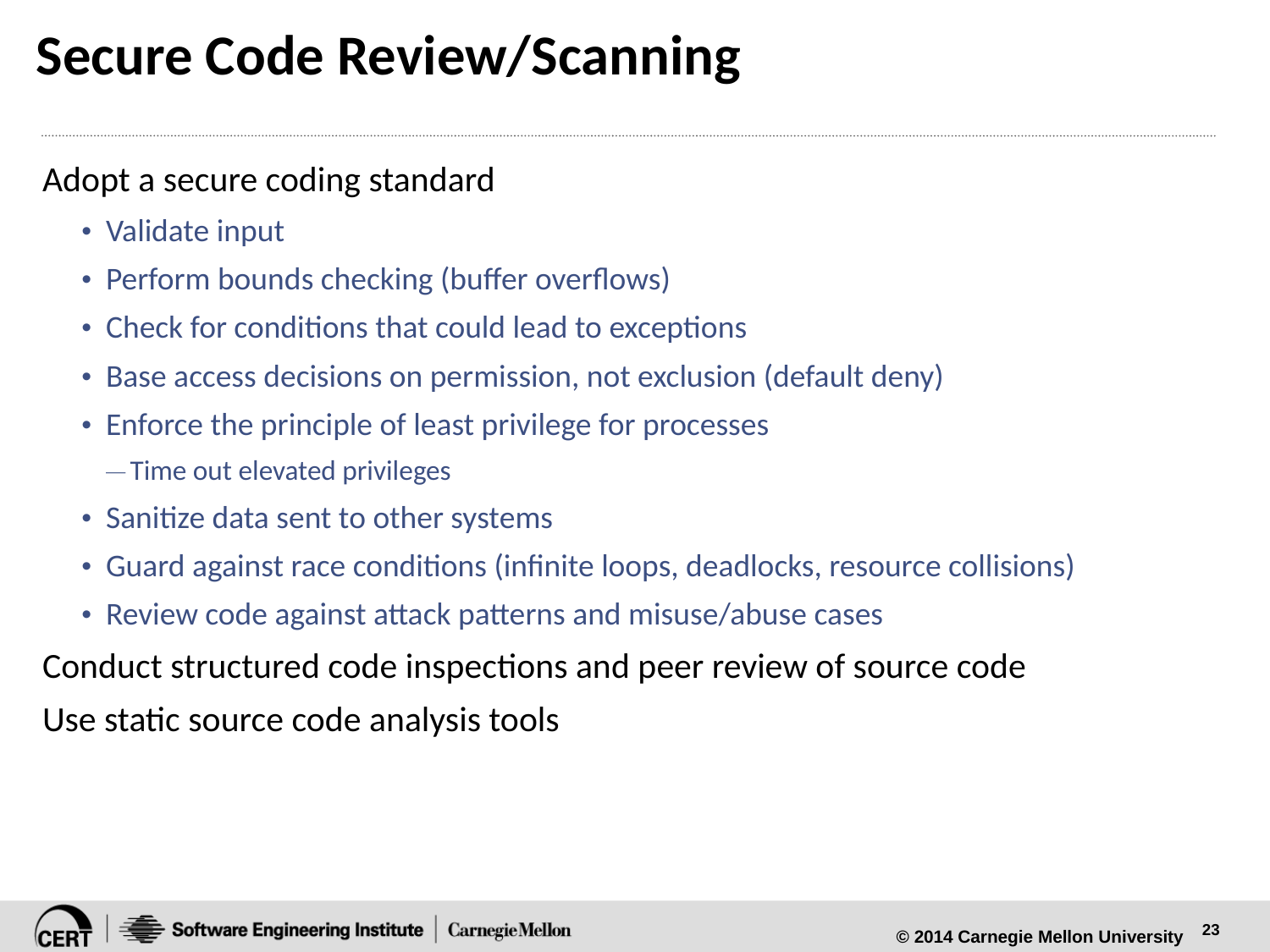

# Secure Code Review/Scanning
Adopt a secure coding standard
Validate input
Perform bounds checking (buffer overflows)
Check for conditions that could lead to exceptions
Base access decisions on permission, not exclusion (default deny)
Enforce the principle of least privilege for processes
Time out elevated privileges
Sanitize data sent to other systems
Guard against race conditions (infinite loops, deadlocks, resource collisions)
Review code against attack patterns and misuse/abuse cases
Conduct structured code inspections and peer review of source code
Use static source code analysis tools